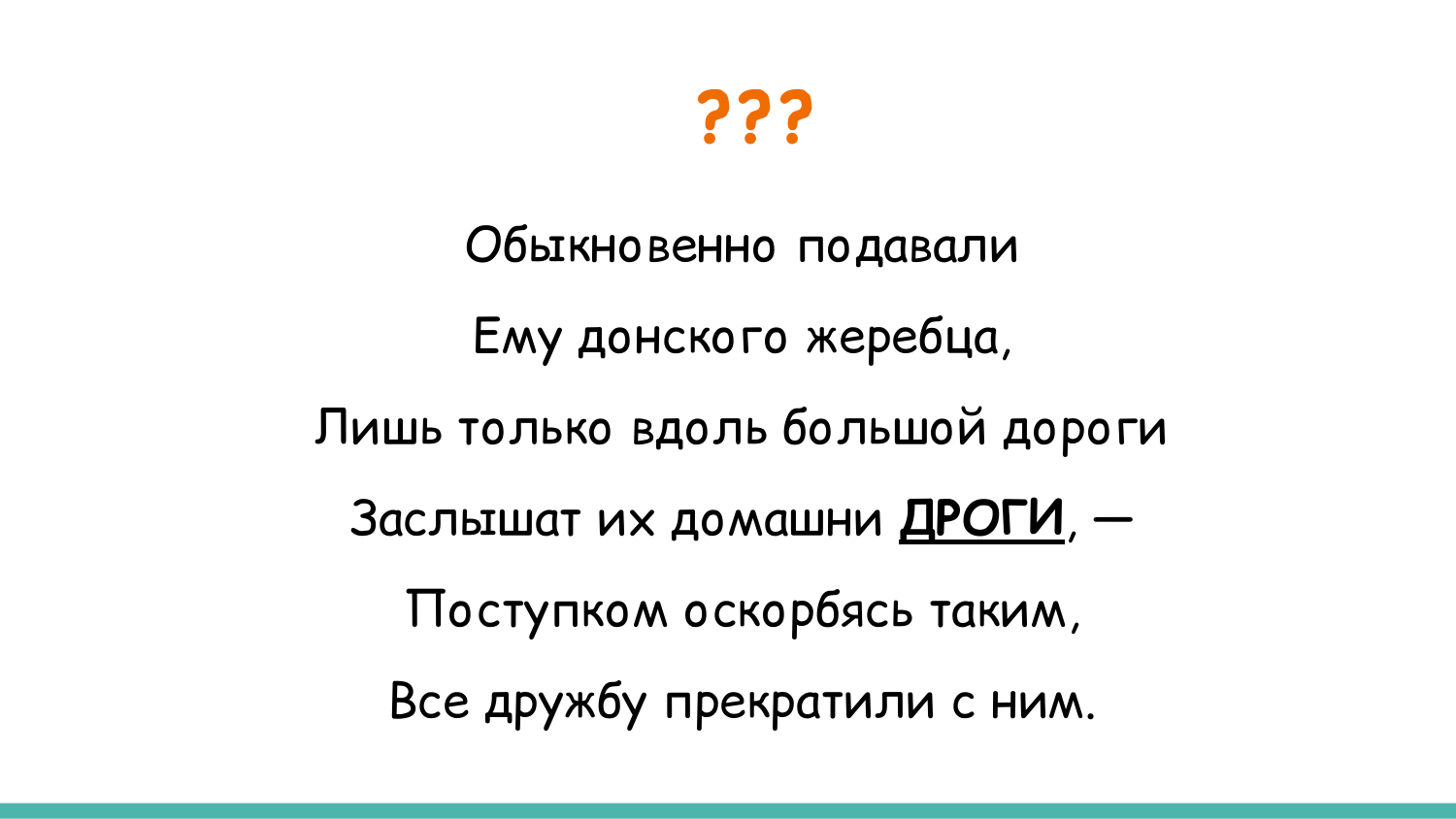

# ???
Обыкновенно подавали
Ему донского жеребца,
Лишь только вдоль большой дороги
Заслышат их домашни ДРОГИ, —
Поступком оскорбясь таким,
Все дружбу прекратили с ним.